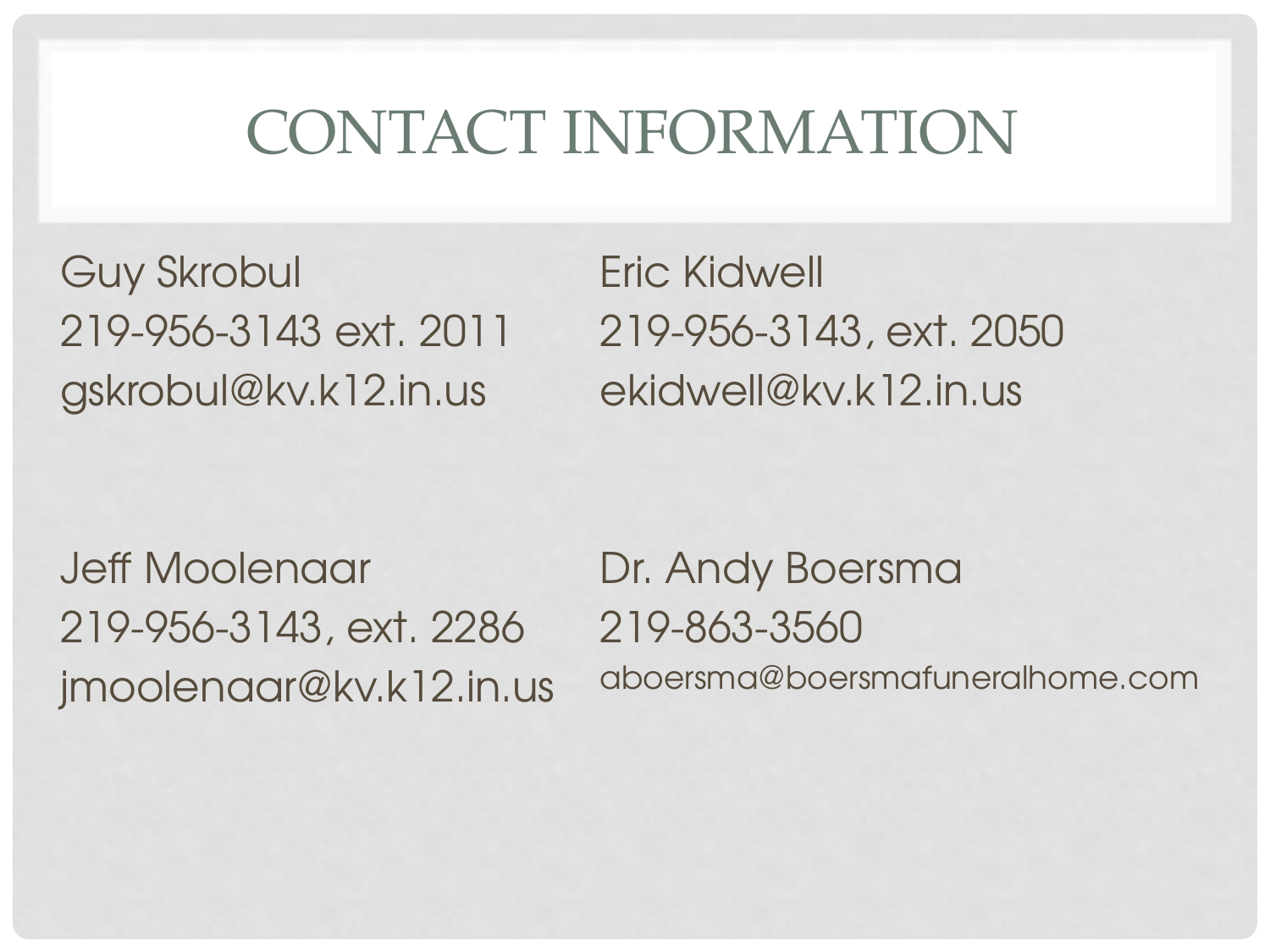

# Contact information
Guy Skrobul
219-956-3143 ext. 2011
gskrobul@kv.k12.in.us

Jeff Moolenaar
219-956-3143, ext. 2286
jmoolenaar@kv.k12.in.us
Eric Kidwell
219-956-3143, ext. 2050
ekidwell@kv.k12.in.us

Dr. Andy Boersma
219-863-3560
aboersma@boersmafuneralhome.com